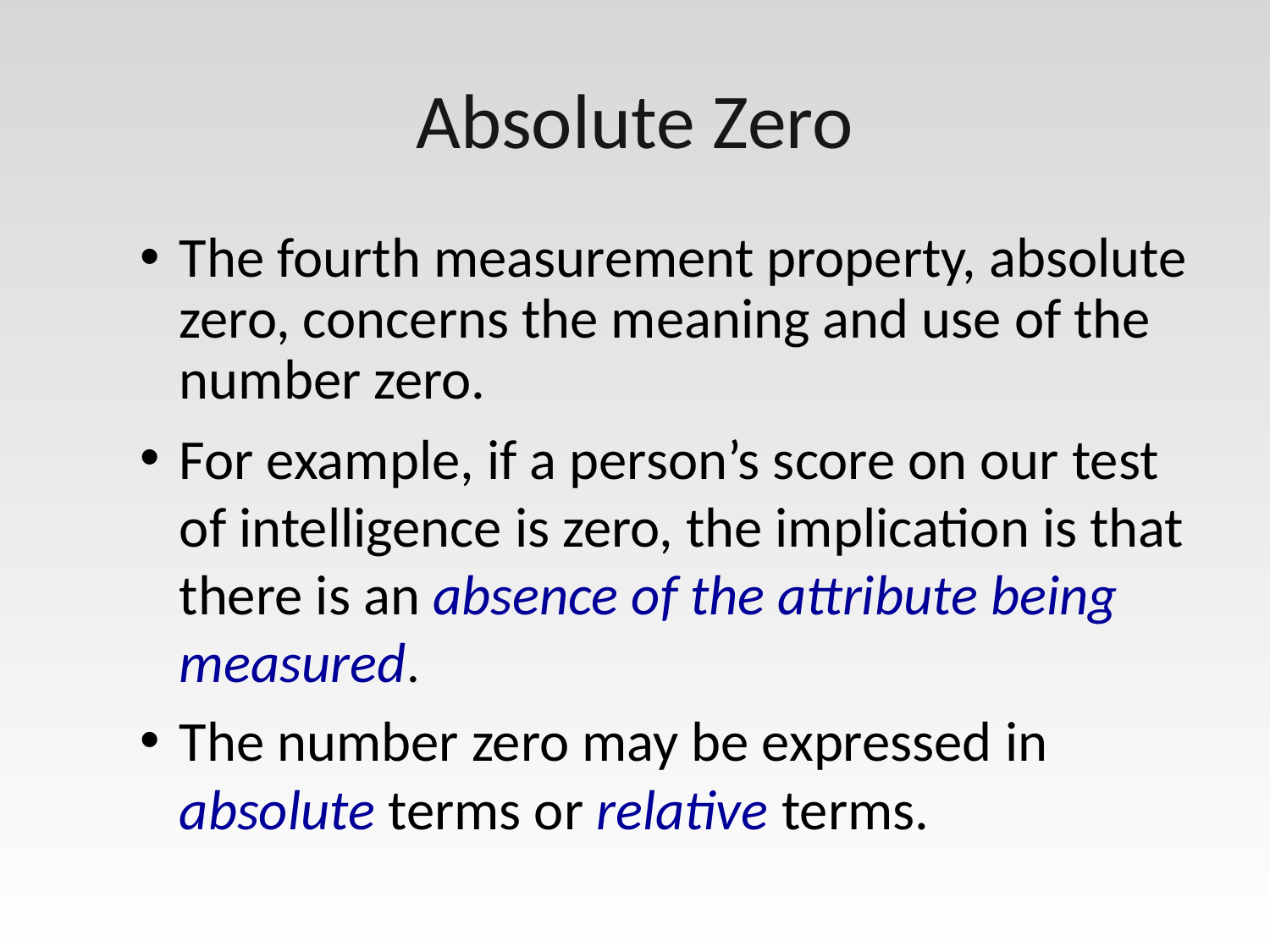

# Absolute Zero
The fourth measurement property, absolute zero, concerns the meaning and use of the number zero.
For example, if a person’s score on our test of intelligence is zero, the implication is that there is an absence of the attribute being measured.
The number zero may be expressed in absolute terms or relative terms.